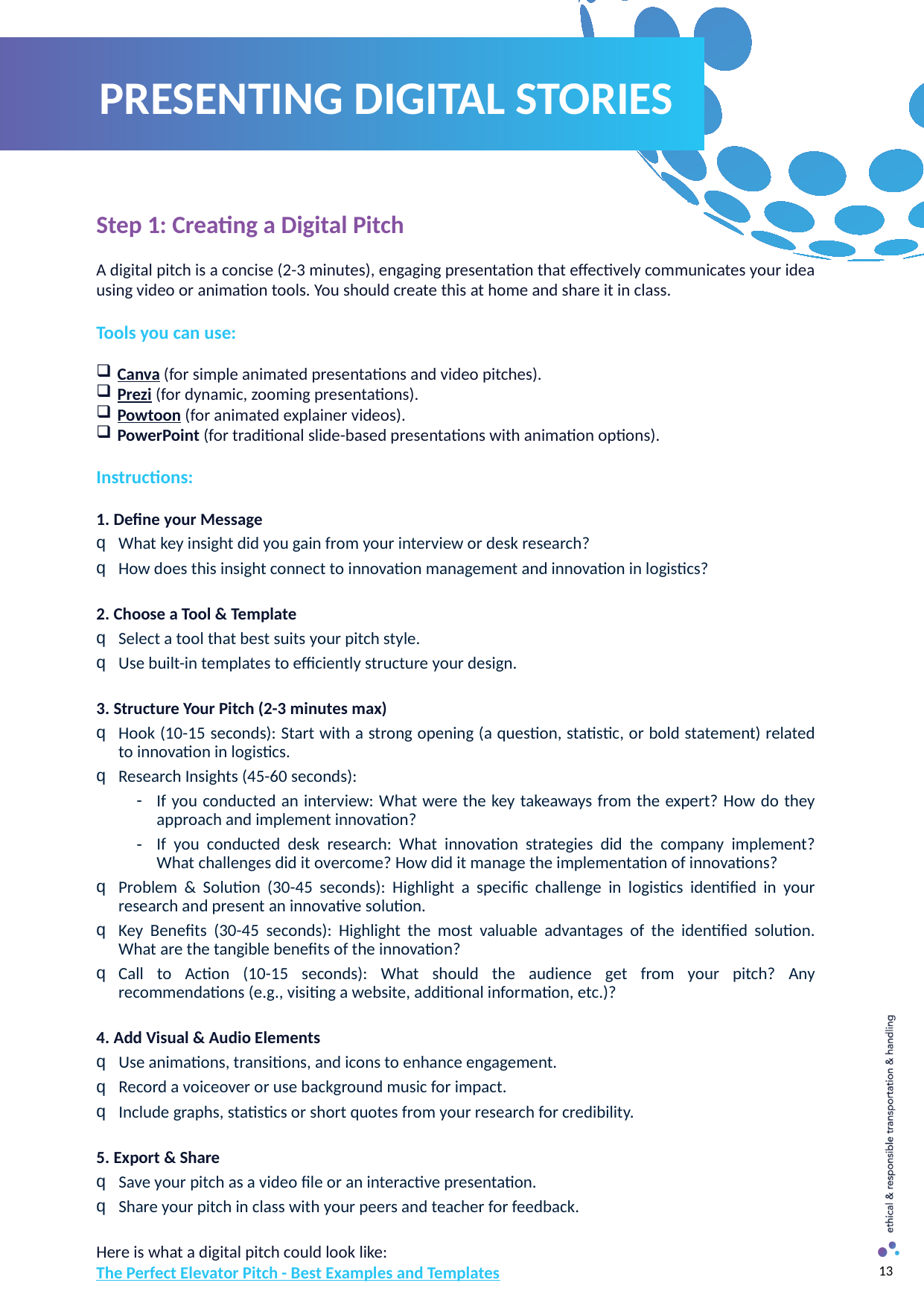

PRESENTING DIGITAL STORIES
Step 1: Creating a Digital Pitch

A digital pitch is a concise (2-3 minutes), engaging presentation that effectively communicates your idea using video or animation tools. You should create this at home and share it in class.

Tools you can use:

Canva (for simple animated presentations and video pitches).
Prezi (for dynamic, zooming presentations).
Powtoon (for animated explainer videos).
PowerPoint (for traditional slide-based presentations with animation options).

Instructions:

1. Define your Message
What key insight did you gain from your interview or desk research?
How does this insight connect to innovation management and innovation in logistics?

2. Choose a Tool & Template
Select a tool that best suits your pitch style.
Use built-in templates to efficiently structure your design.

3. Structure Your Pitch (2-3 minutes max)
Hook (10-15 seconds): Start with a strong opening (a question, statistic, or bold statement) related to innovation in logistics.
Research Insights (45-60 seconds):
If you conducted an interview: What were the key takeaways from the expert? How do they approach and implement innovation?
If you conducted desk research: What innovation strategies did the company implement? What challenges did it overcome? How did it manage the implementation of innovations?
Problem & Solution (30-45 seconds): Highlight a specific challenge in logistics identified in your research and present an innovative solution.
Key Benefits (30-45 seconds): Highlight the most valuable advantages of the identified solution. What are the tangible benefits of the innovation?
Call to Action (10-15 seconds): What should the audience get from your pitch? Any recommendations (e.g., visiting a website, additional information, etc.)?

4. Add Visual & Audio Elements
Use animations, transitions, and icons to enhance engagement.
Record a voiceover or use background music for impact.
Include graphs, statistics or short quotes from your research for credibility.

5. Export & Share
Save your pitch as a video file or an interactive presentation.
Share your pitch in class with your peers and teacher for feedback.

Here is what a digital pitch could look like:
The Perfect Elevator Pitch - Best Examples and Templates

13